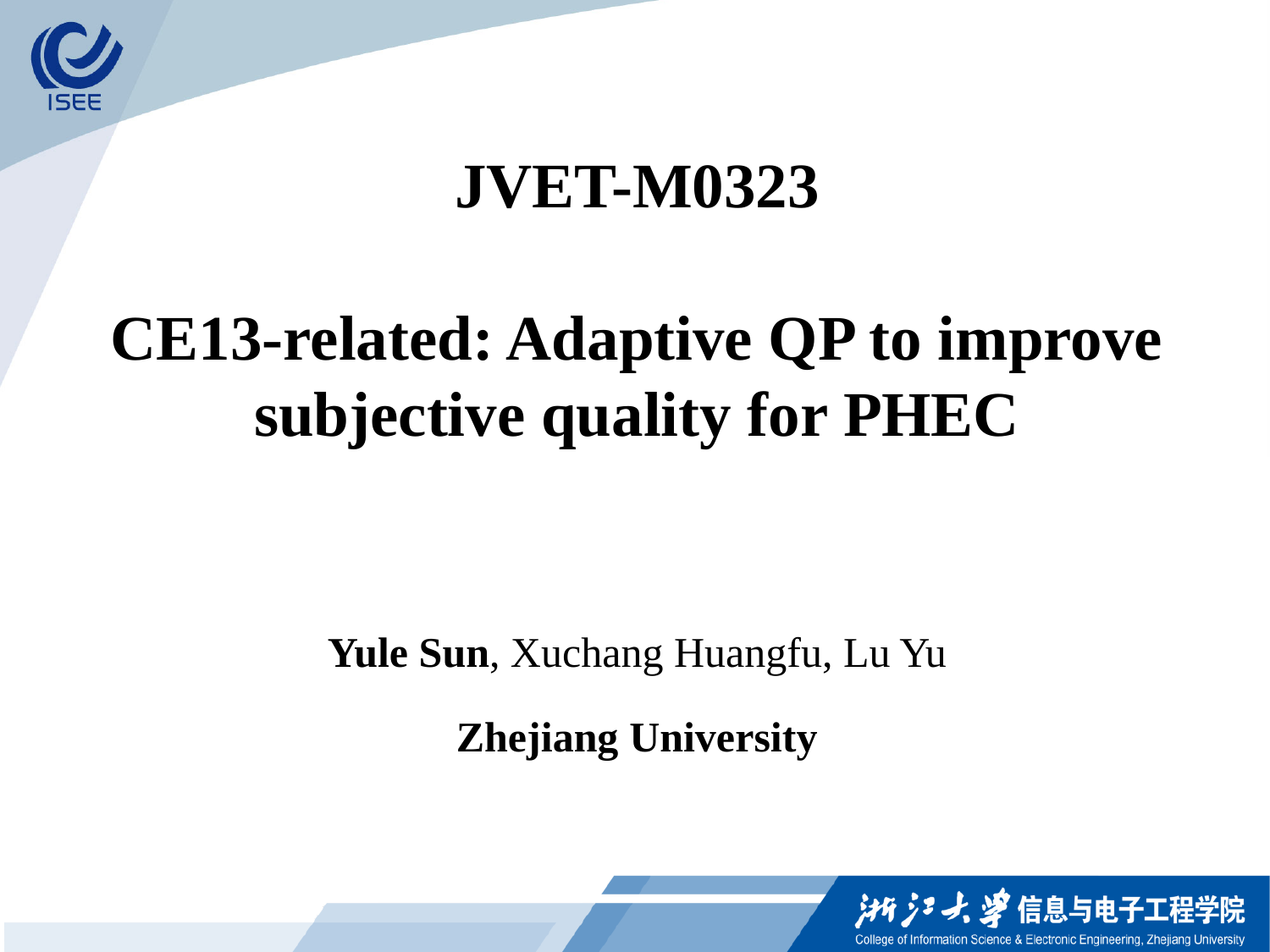

# JVET-M0323 CE13-related: Adaptive QP to improve subjective quality for PHEC
Yule Sun, Xuchang Huangfu, Lu Yu

Zhejiang University